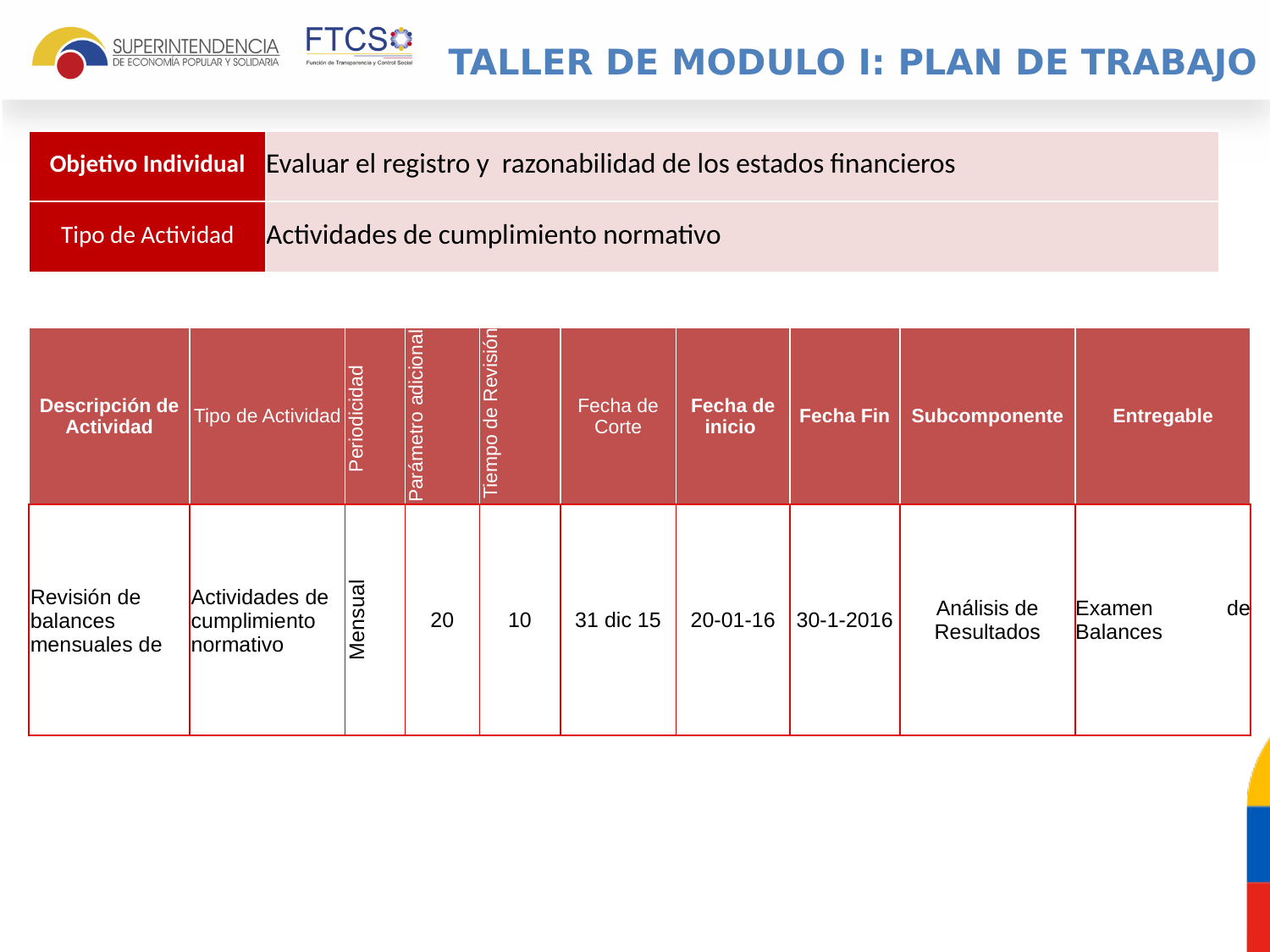

TALLER DE MODULO I: PLAN DE TRABAJO
| Objetivo Individual | Evaluar el registro y razonabilidad de los estados financieros |
| --- | --- |
| Tipo de Actividad | Actividades de cumplimiento normativo |
| Descripción de Actividad | Tipo de Actividad | Periodicidad | Parámetro adicional | Tiempo de Revisión | Fecha de Corte | Fecha de inicio | Fecha Fin | Subcomponente | Entregable |
| --- | --- | --- | --- | --- | --- | --- | --- | --- | --- |
| Revisión de balances mensuales de | Actividades de cumplimiento normativo | Mensual | 20 | 10 | 31 dic 15 | 20-01-16 | 30-1-2016 | Análisis de Resultados | Examen de Balances |